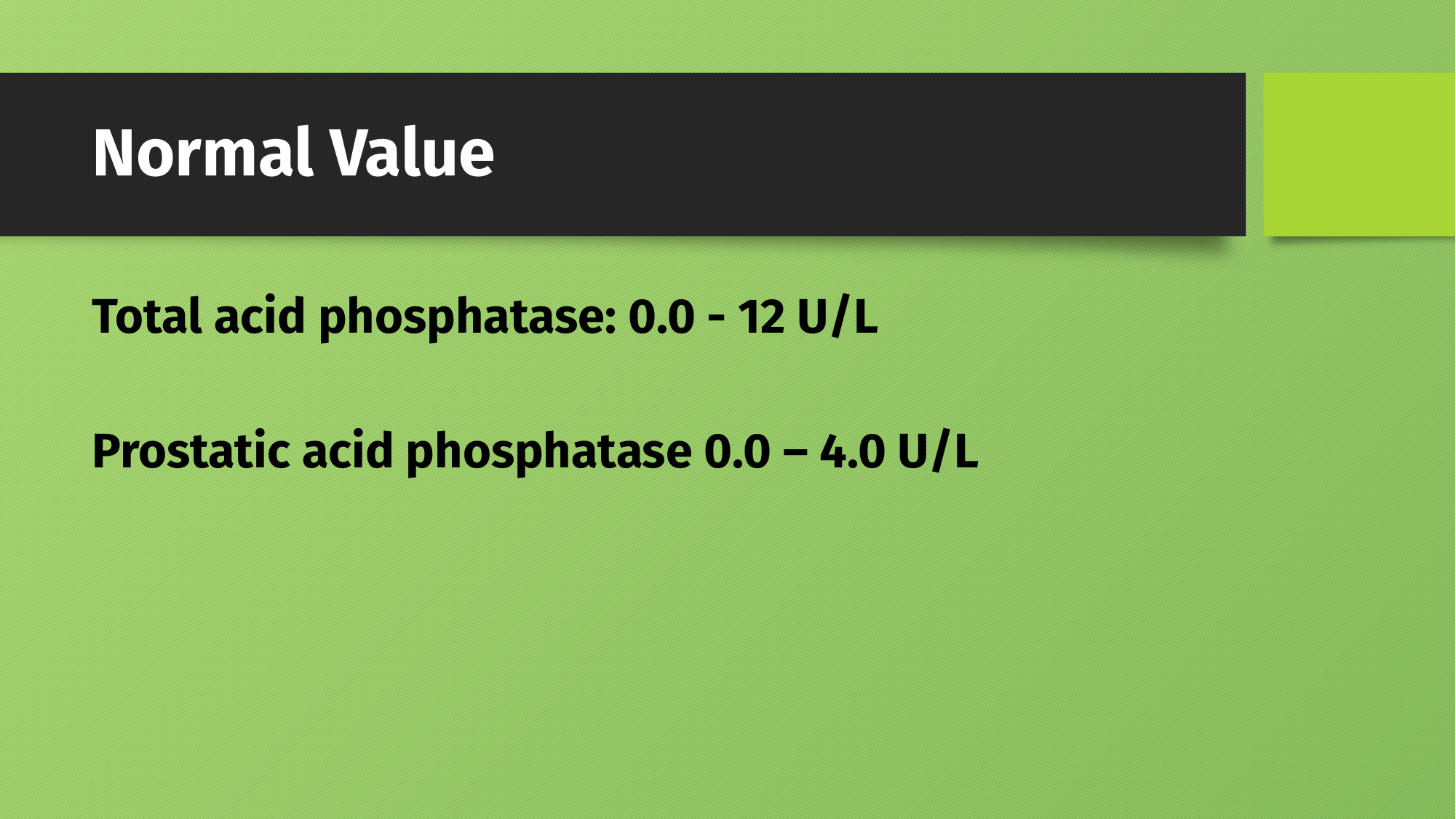

# Normal Value
Total acid phosphatase: 0.0 - 12 U/L

Prostatic acid phosphatase 0.0 – 4.0 U/L